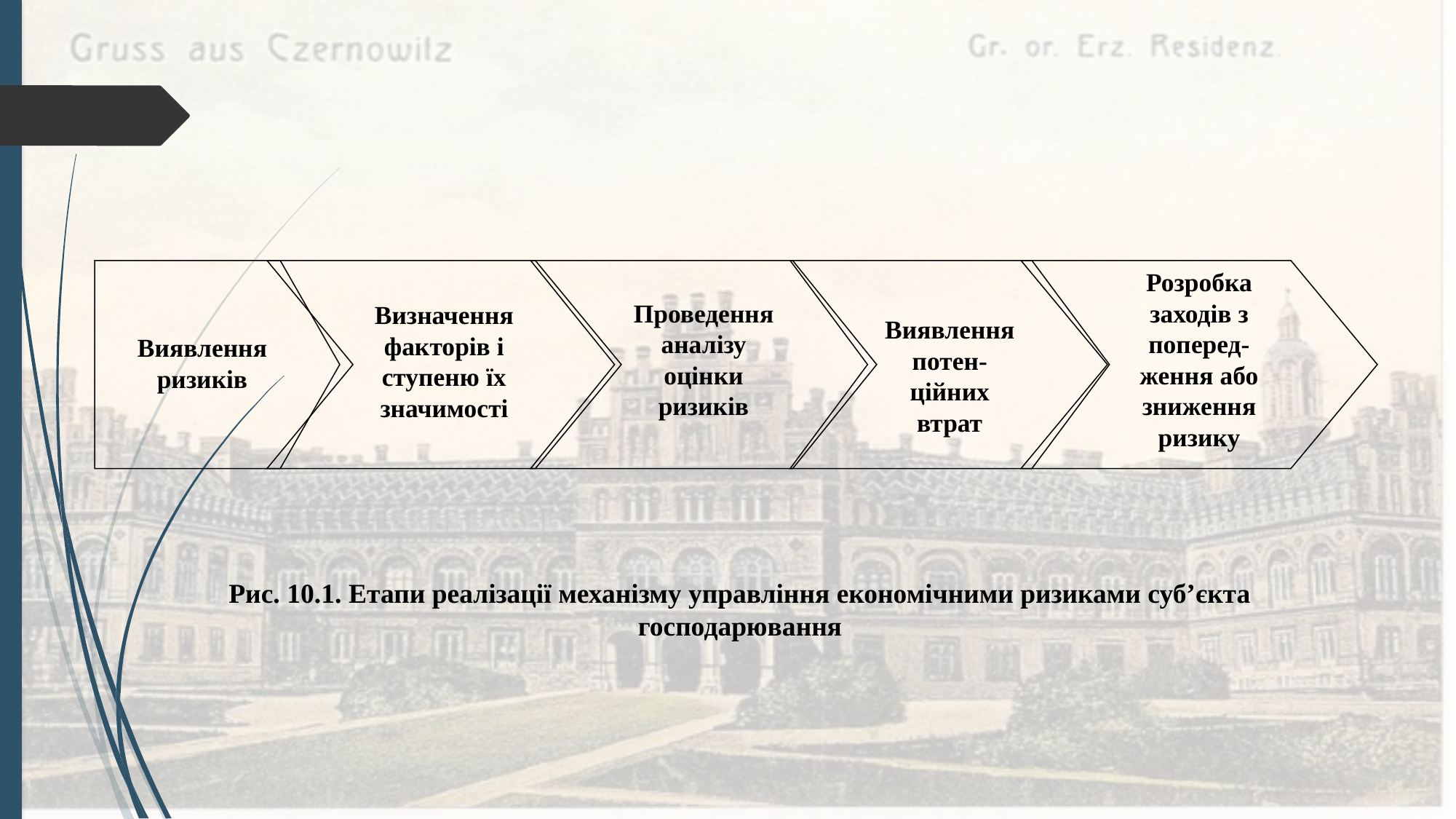

Виявлення ризиків

Визначення факторів і ступеню їх значимості

Проведення аналізу оцінки ризиків

Виявлення потен-ційних втрат
Розробка заходів з поперед-ження або зниження ризику
Рис. 10.1. Етапи реалізації механізму управління економічними ризиками суб’єкта господарювання